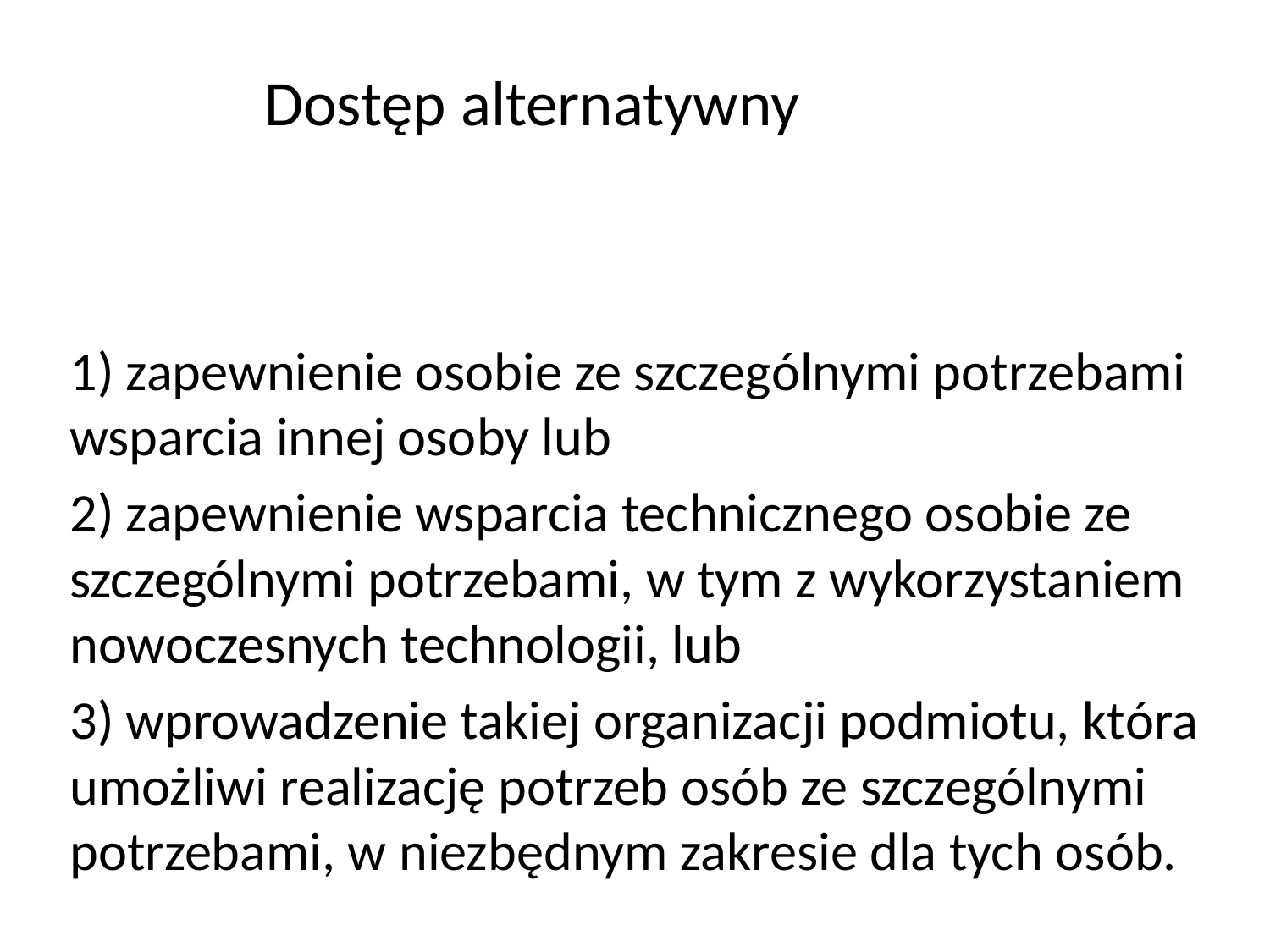

# Dostęp alternatywny

1) zapewnienie osobie ze szczególnymi potrzebami wsparcia innej osoby lub
2) zapewnienie wsparcia technicznego osobie ze szczególnymi potrzebami, w tym z wykorzystaniem nowoczesnych technologii, lub
3) wprowadzenie takiej organizacji podmiotu, która umożliwi realizację potrzeb osób ze szczególnymi potrzebami, w niezbędnym zakresie dla tych osób.